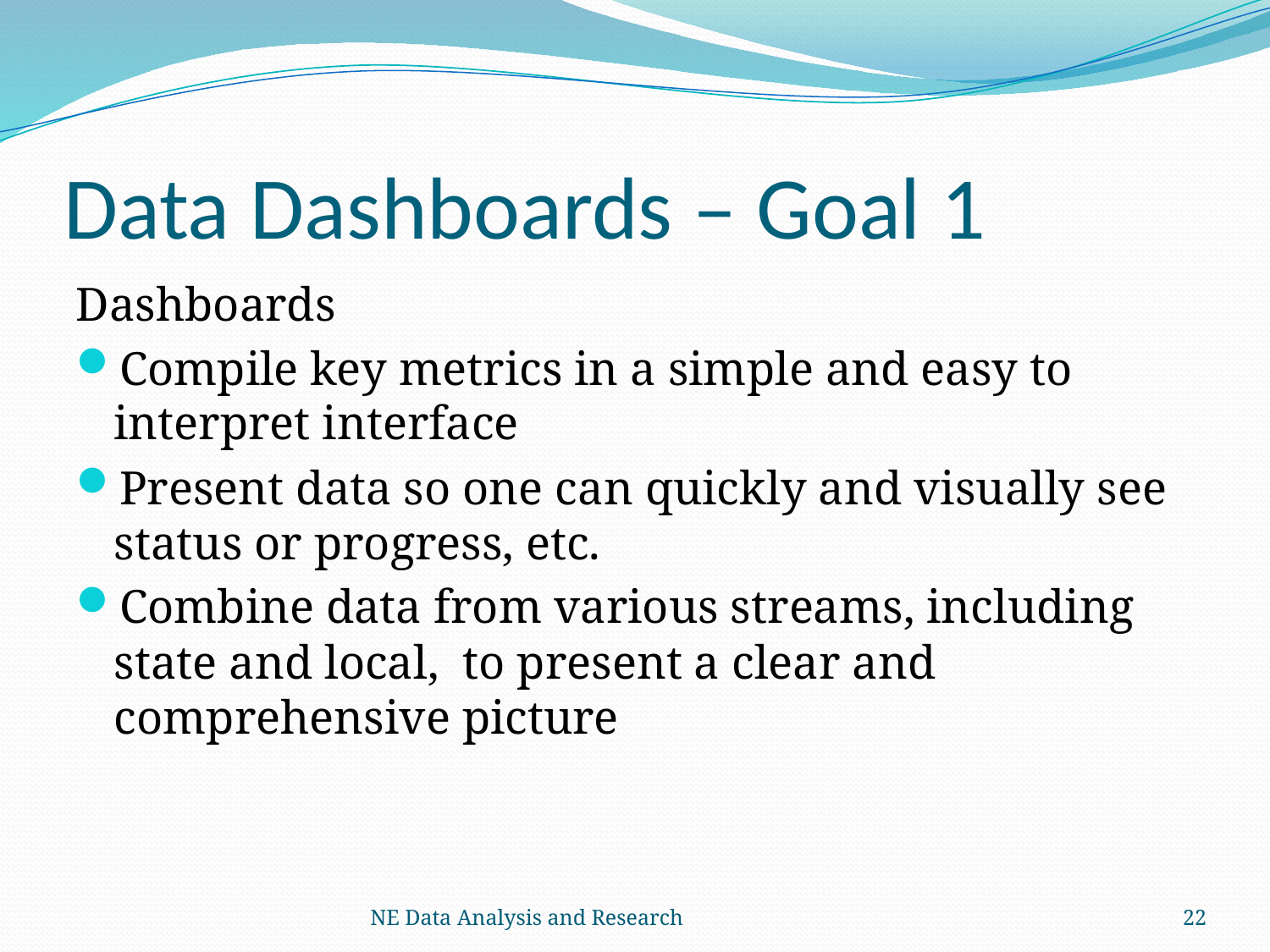

# Data Dashboards – Goal 1
Dashboards
Compile key metrics in a simple and easy to interpret interface
Present data so one can quickly and visually see status or progress, etc.
Combine data from various streams, including state and local,  to present a clear and comprehensive picture

NE Data Analysis and Research
22